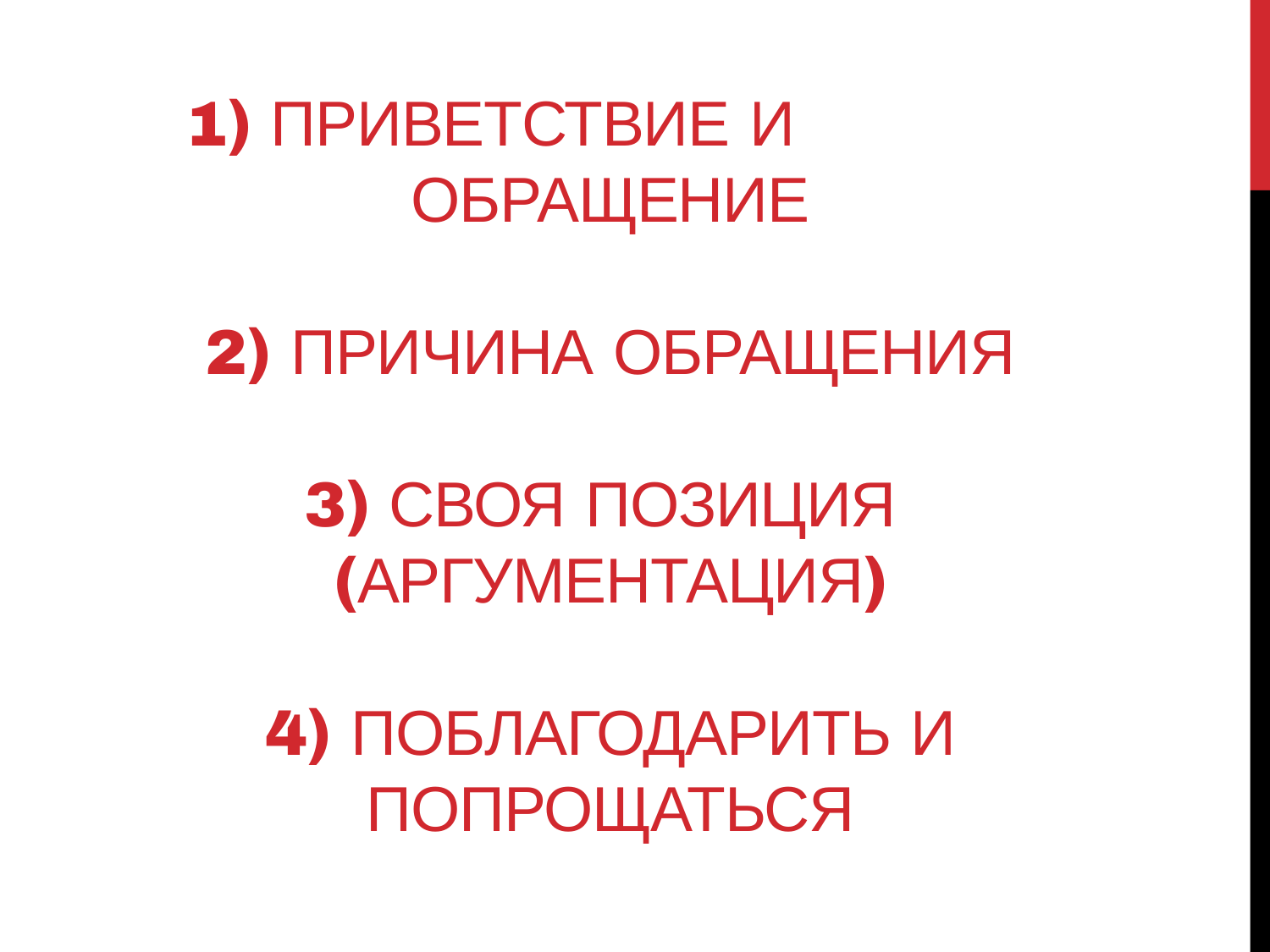

# 1) Приветствие и             Обращение 2) причина обращения 3) Своя позиция (аргументация) 4) поблагодарить и попрощаться